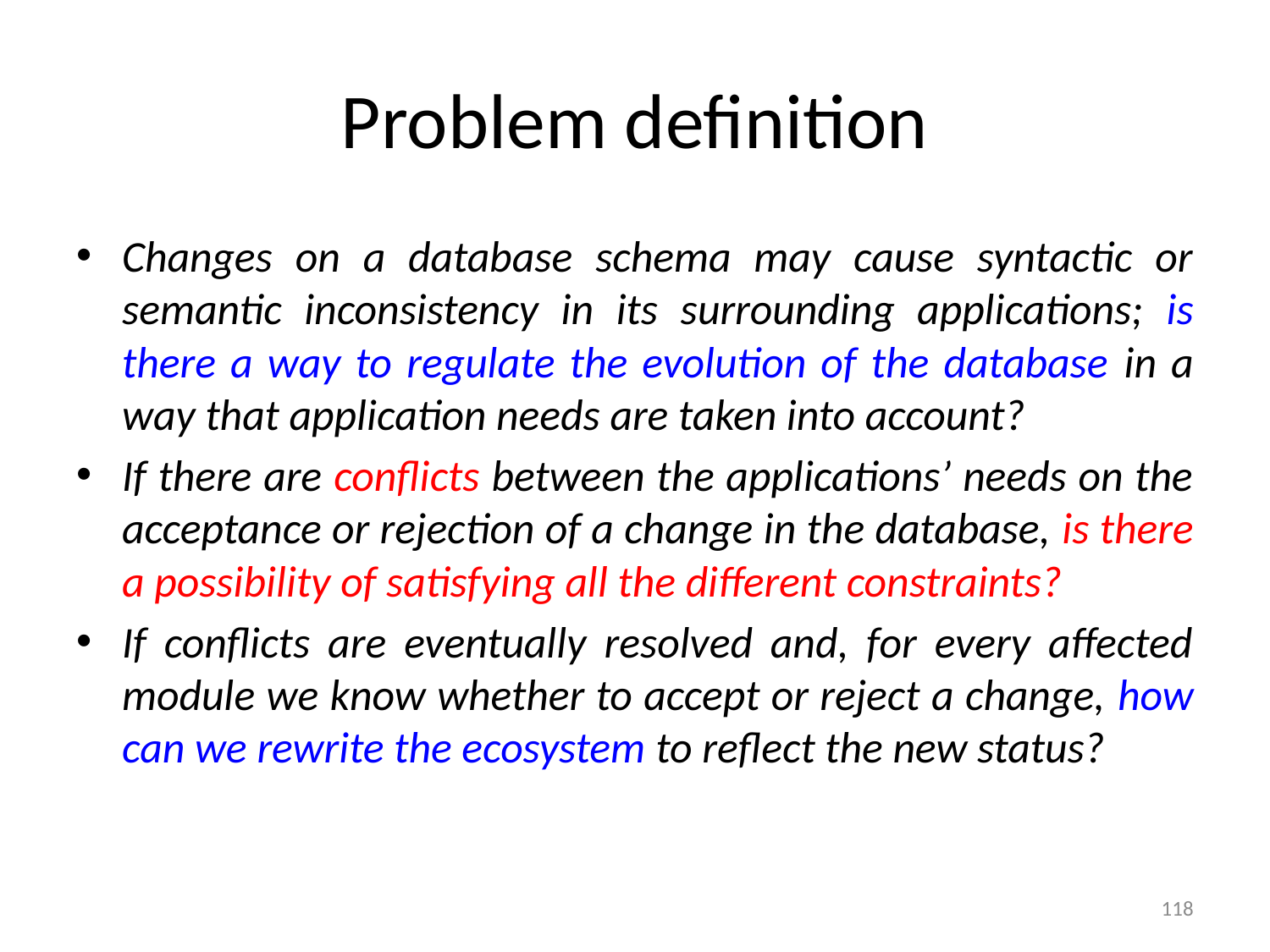

# Problem definition
Changes on a database schema may cause syntactic or semantic inconsistency in its surrounding applications; is there a way to regulate the evolution of the database in a way that application needs are taken into account?
If there are conflicts between the applications’ needs on the acceptance or rejection of a change in the database, is there a possibility of satisfying all the different constraints?
If conflicts are eventually resolved and, for every affected module we know whether to accept or reject a change, how can we rewrite the ecosystem to reflect the new status?

118